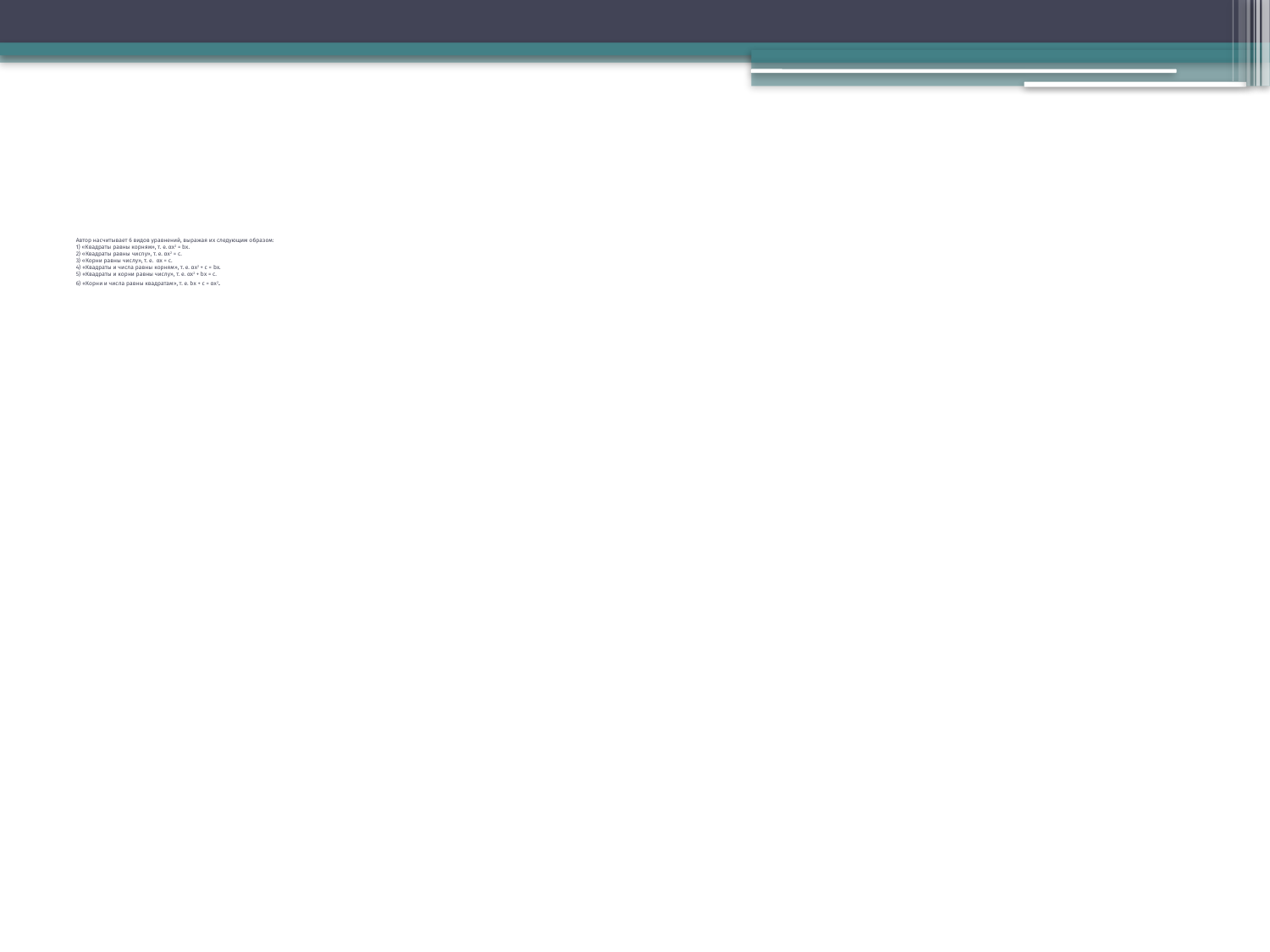

# Автор насчитывает 6 видов уравнений, выражая их следующим образом: 1) «Квадраты равны корням», т. е. αx2 = bx. 2) «Квадраты равны числу», т. е. αx2 = c. 3) «Корни равны числу», т. е.  αx = c. 4) «Квадраты и числа равны корням», т. е. αx2 + c = bx. 5) «Квадраты и корни равны числу», т. е. αx2 + bx = c. 6) «Корни и числа равны квадратам», т. е. bx + c = αx2.